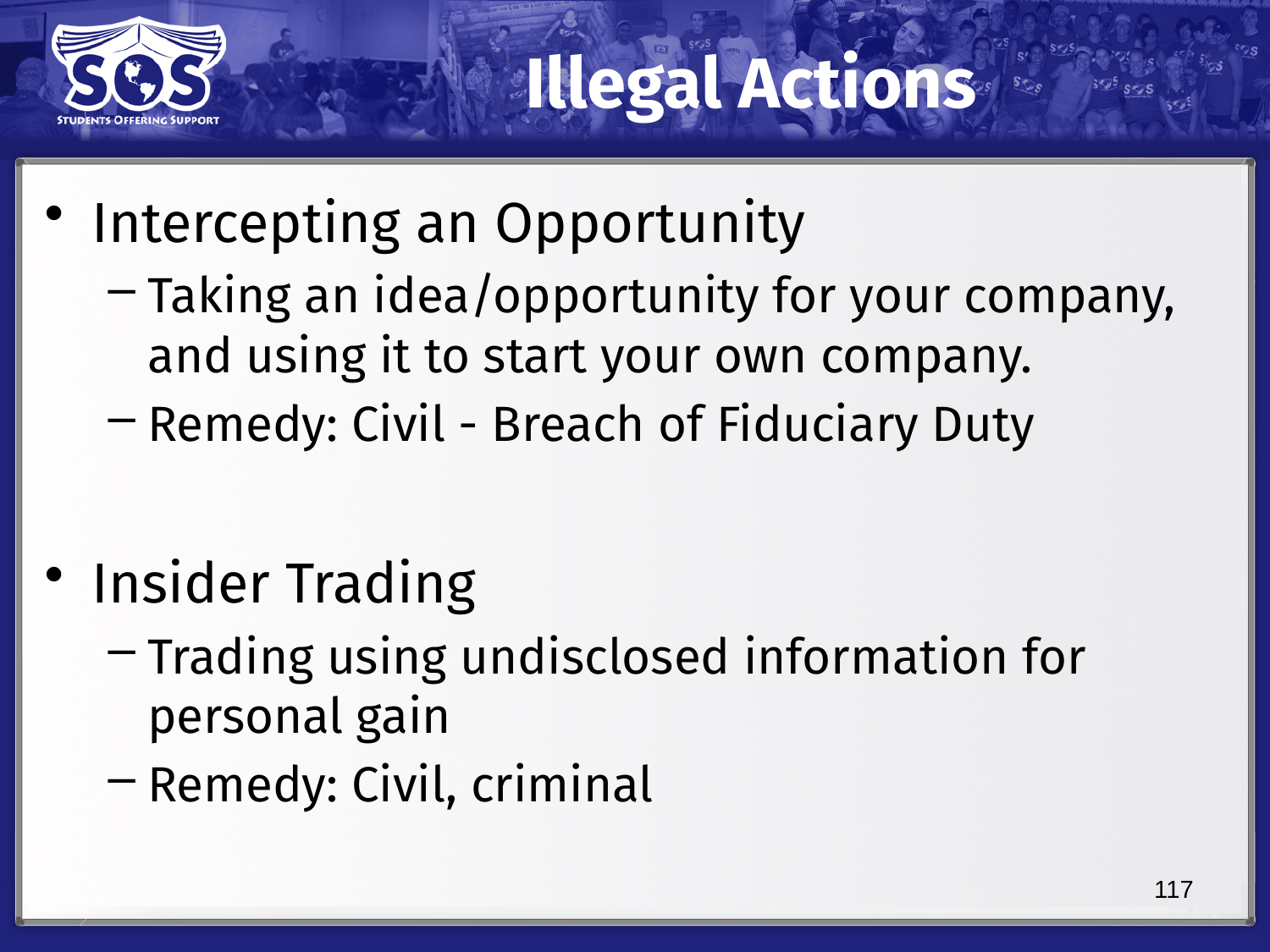

# Illegal Actions
Intercepting an Opportunity
Taking an idea/opportunity for your company, and using it to start your own company.
Remedy: Civil - Breach of Fiduciary Duty

Insider Trading
Trading using undisclosed information for personal gain
Remedy: Civil, criminal
117